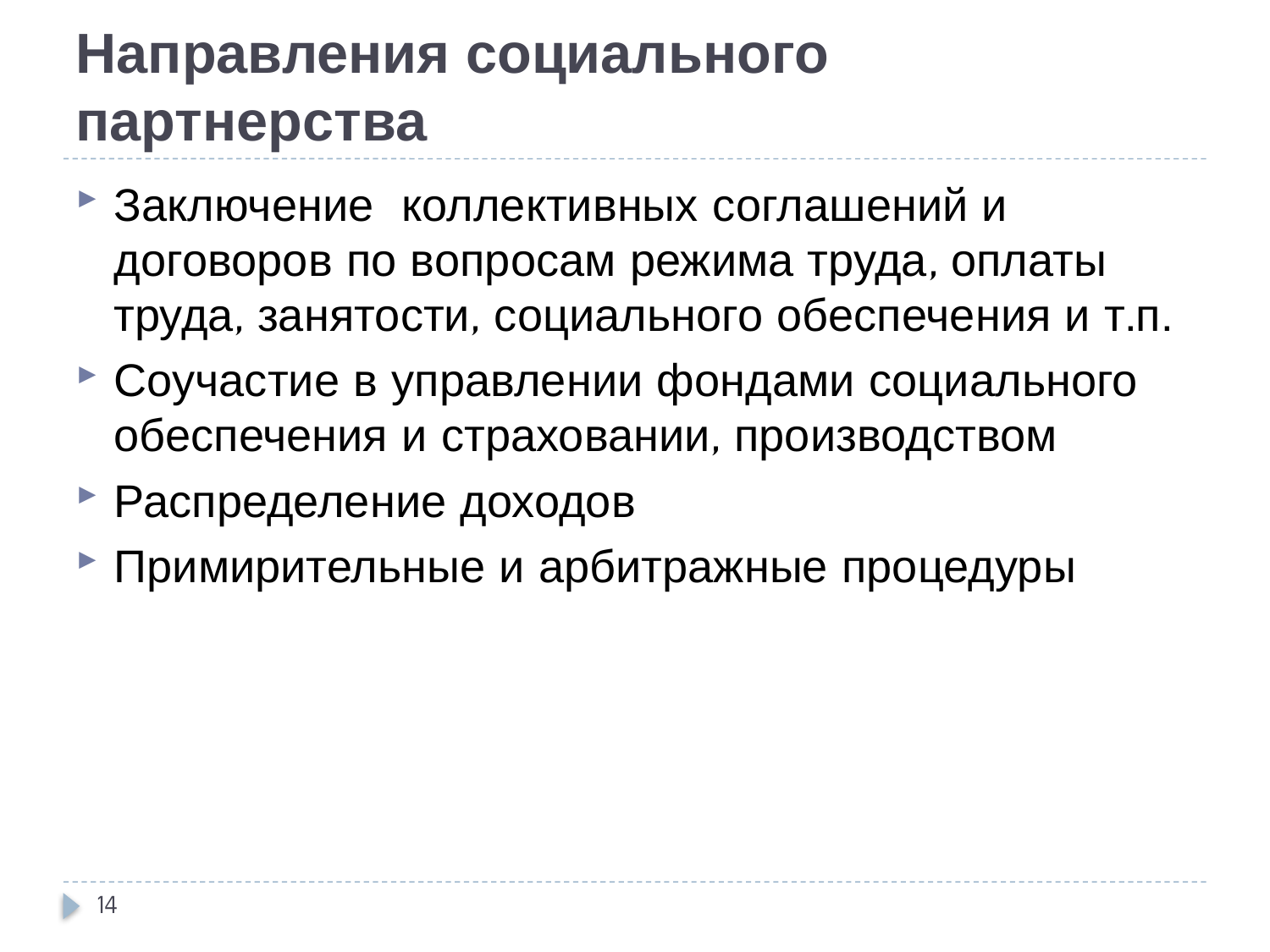

# Направления социального партнерства
Заключение  коллективных соглашений и договоров по вопросам режима труда, оплаты труда, занятости, социального обеспечения и т.п.
Соучастие в управлении фондами социального обеспечения и страховании, производством
Распределение доходов
Примирительные и арбитражные процедуры
14